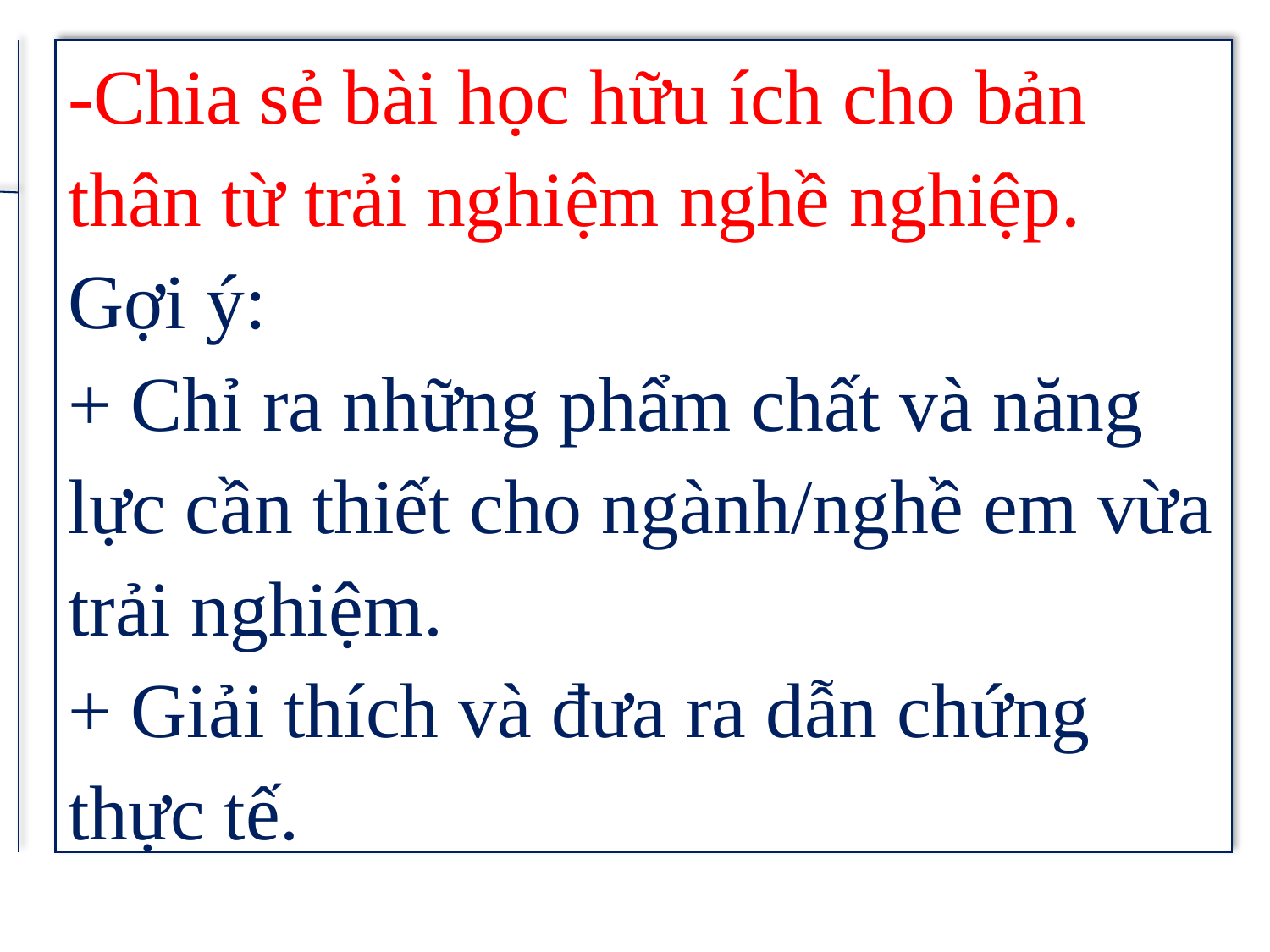

-Chia sẻ bài học hữu ích cho bản thân từ trải nghiệm nghề nghiệp.
Gợi ý:
+ Chỉ ra những phẩm chất và năng lực cần thiết cho ngành/nghề em vừa trải nghiệm.
+ Giải thích và đưa ra dẫn chứng thực tế.